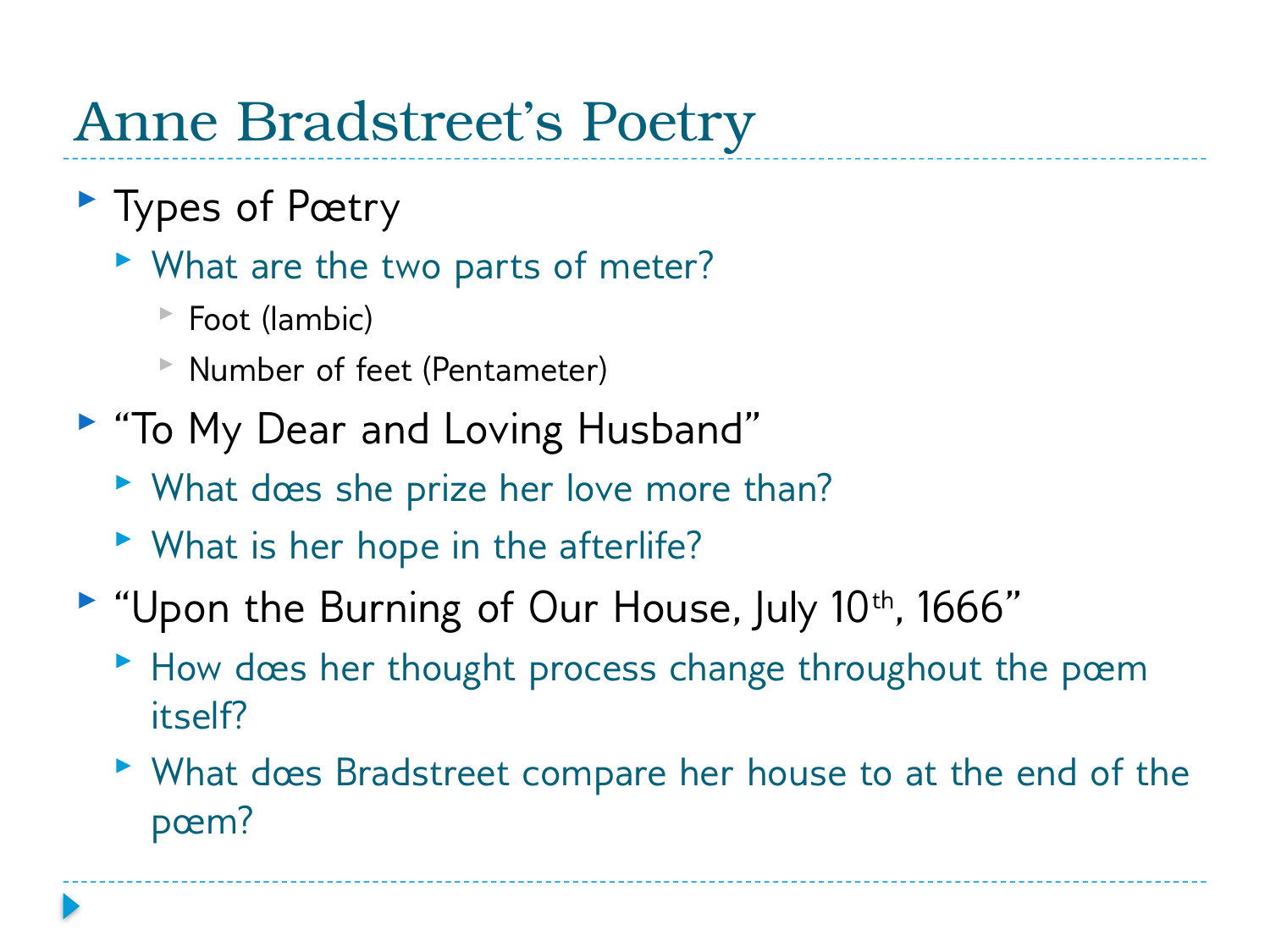

# Anne Bradstreet’s Poetry
Types of Poetry
What are the two parts of meter?
Foot (Iambic)
Number of feet (Pentameter)
“To My Dear and Loving Husband”
What does she prize her love more than?
What is her hope in the afterlife?
“Upon the Burning of Our House, July 10th, 1666”
How does her thought process change throughout the poem itself?
What does Bradstreet compare her house to at the end of the poem?